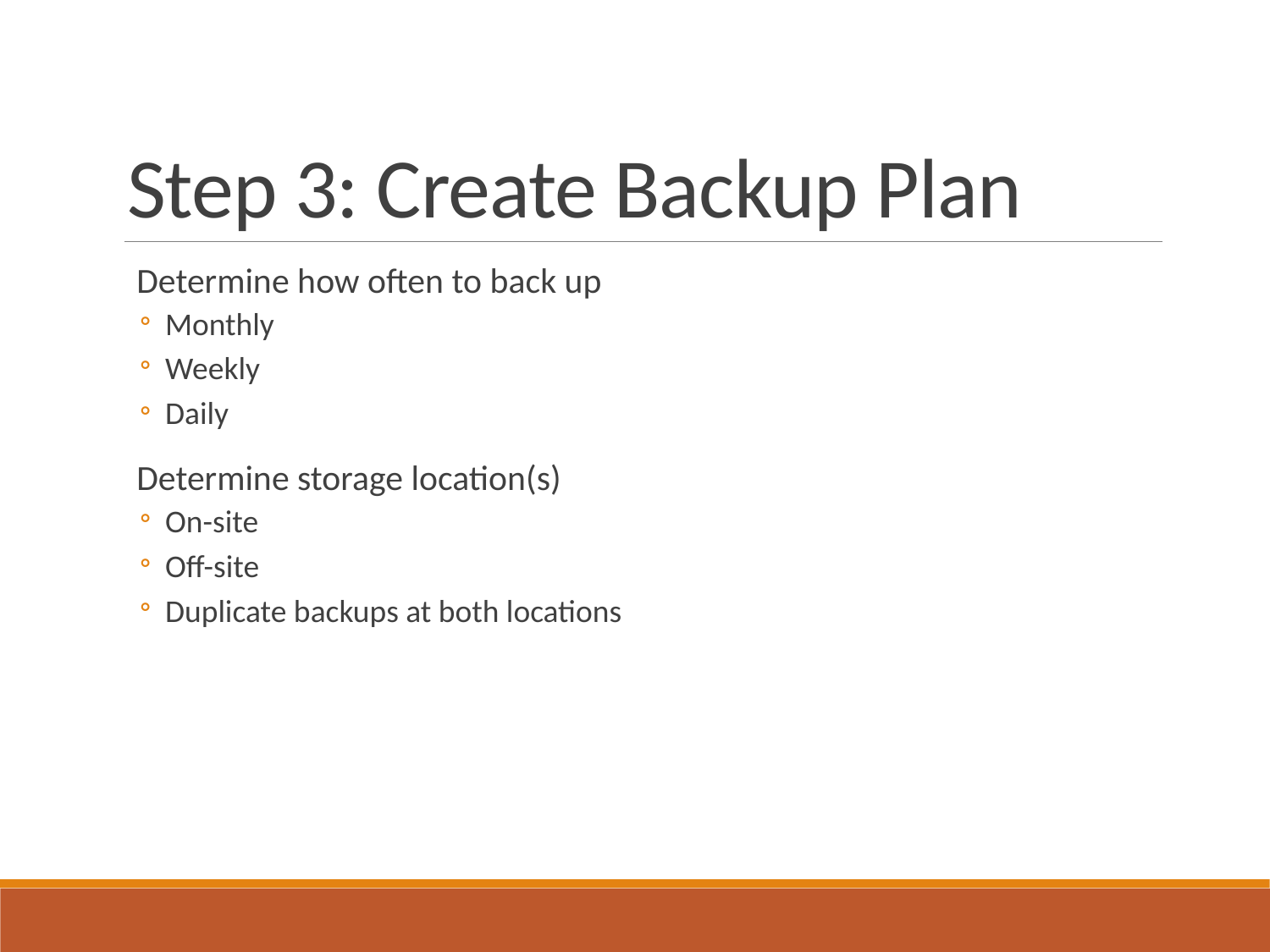

# Step 3: Create Backup Plan
Determine how often to back up
Monthly
Weekly
Daily
Determine storage location(s)
On-site
Off-site
Duplicate backups at both locations